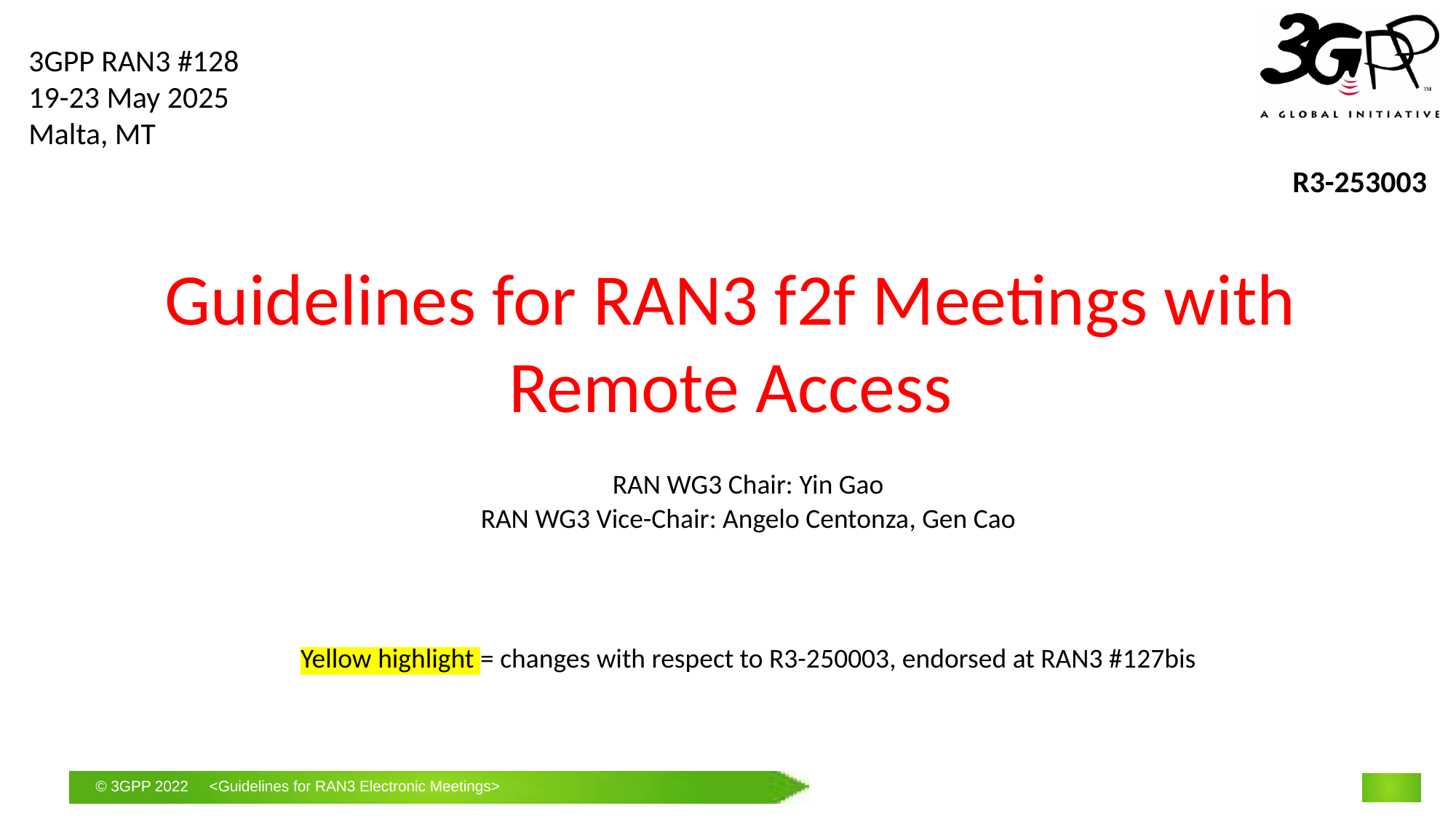

3GPP RAN3 #128
19-23 May 2025
Malta, MT
R3-253003
# Guidelines for RAN3 f2f Meetings with Remote Access
RAN WG3 Chair: Yin Gao
RAN WG3 Vice-Chair: Angelo Centonza, Gen Cao

Yellow highlight = changes with respect to R3-250003, endorsed at RAN3 #127bis
1